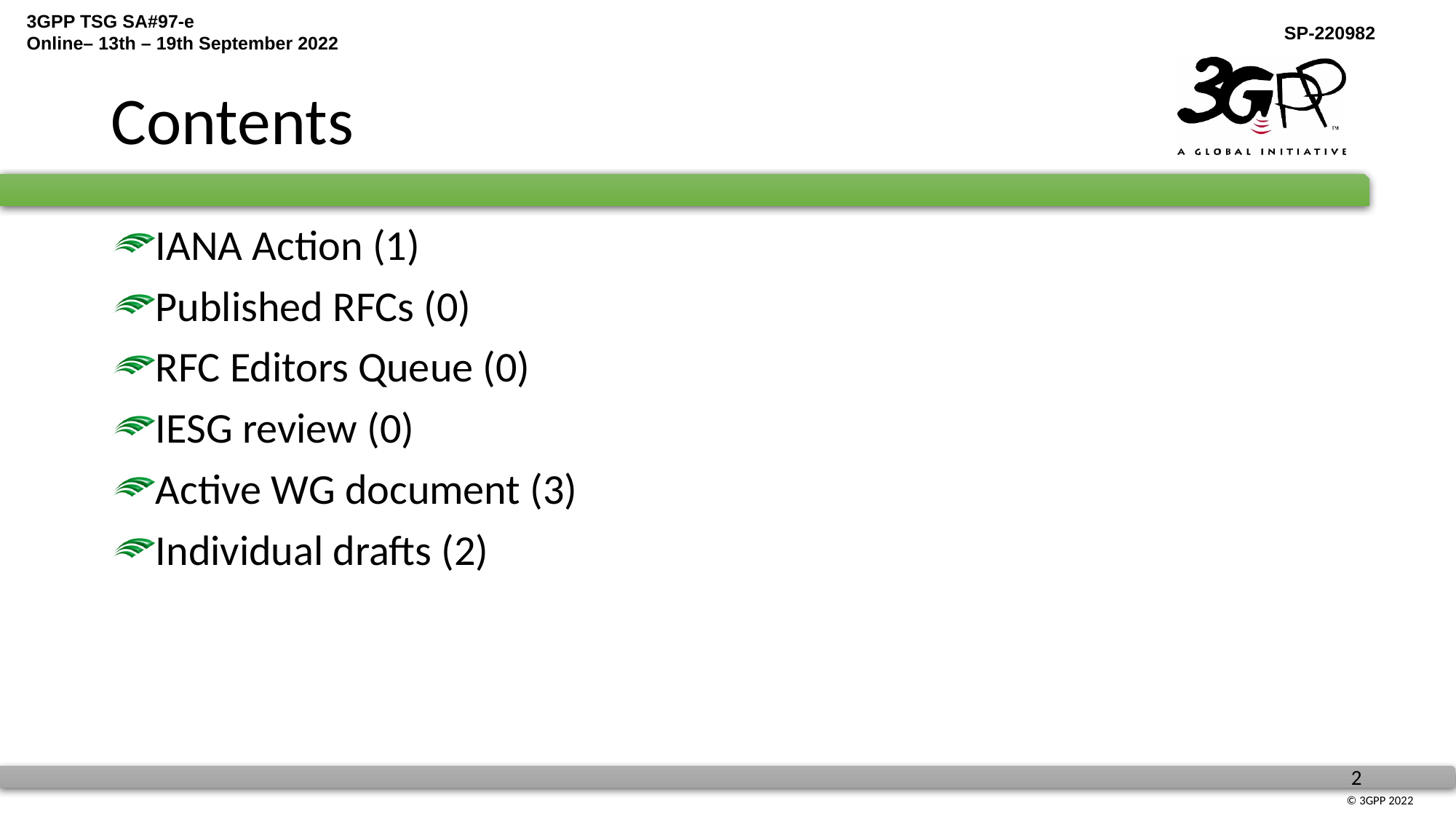

# Contents
IANA Action (1)
Published RFCs (0)
RFC Editors Queue (0)
IESG review (0)
Active WG document (3)
Individual drafts (2)